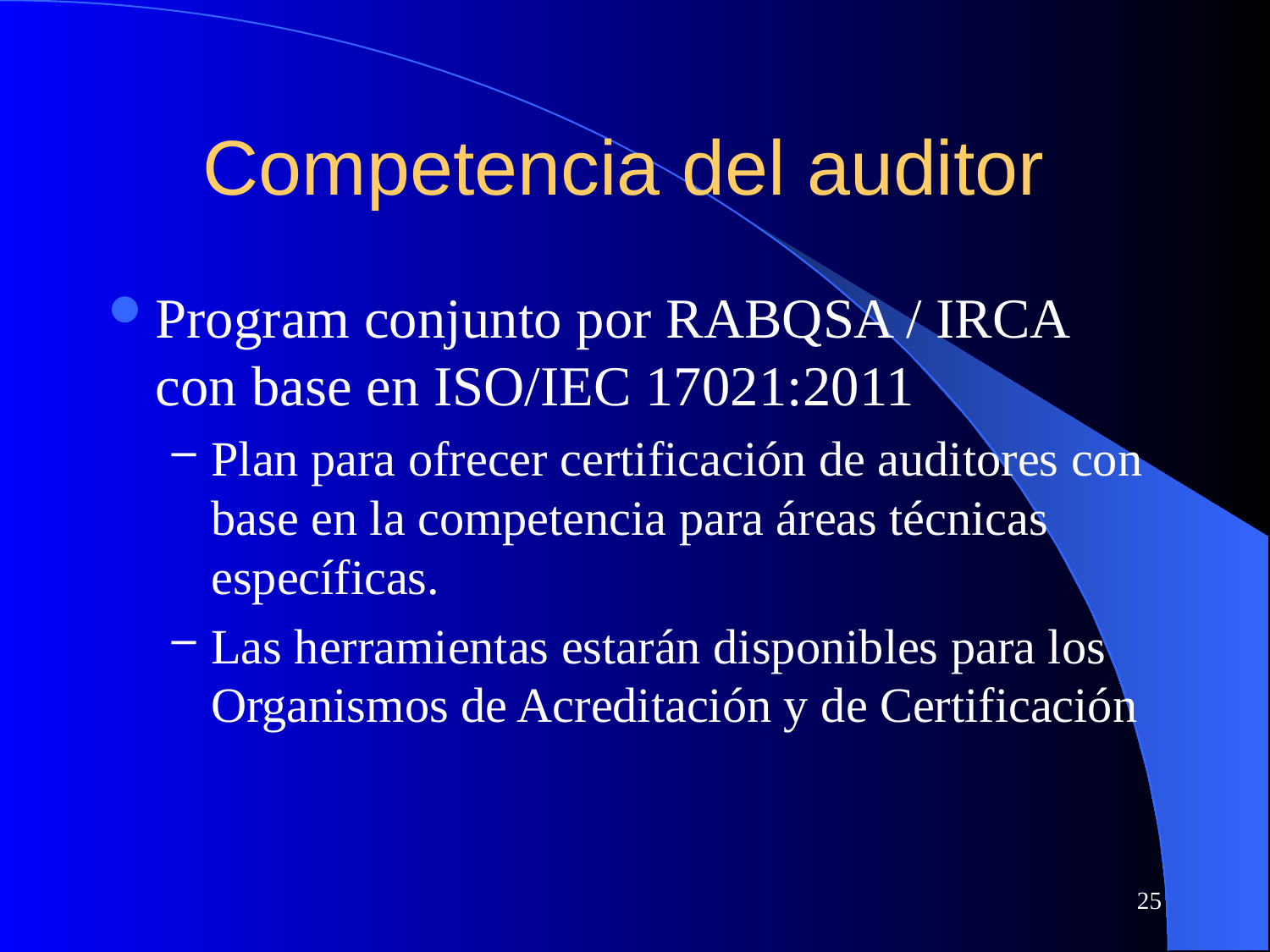

# Competencia del auditor
Program conjunto por RABQSA / IRCA con base en ISO/IEC 17021:2011
Plan para ofrecer certificación de auditores con base en la competencia para áreas técnicas específicas.
Las herramientas estarán disponibles para los Organismos de Acreditación y de Certificación
25